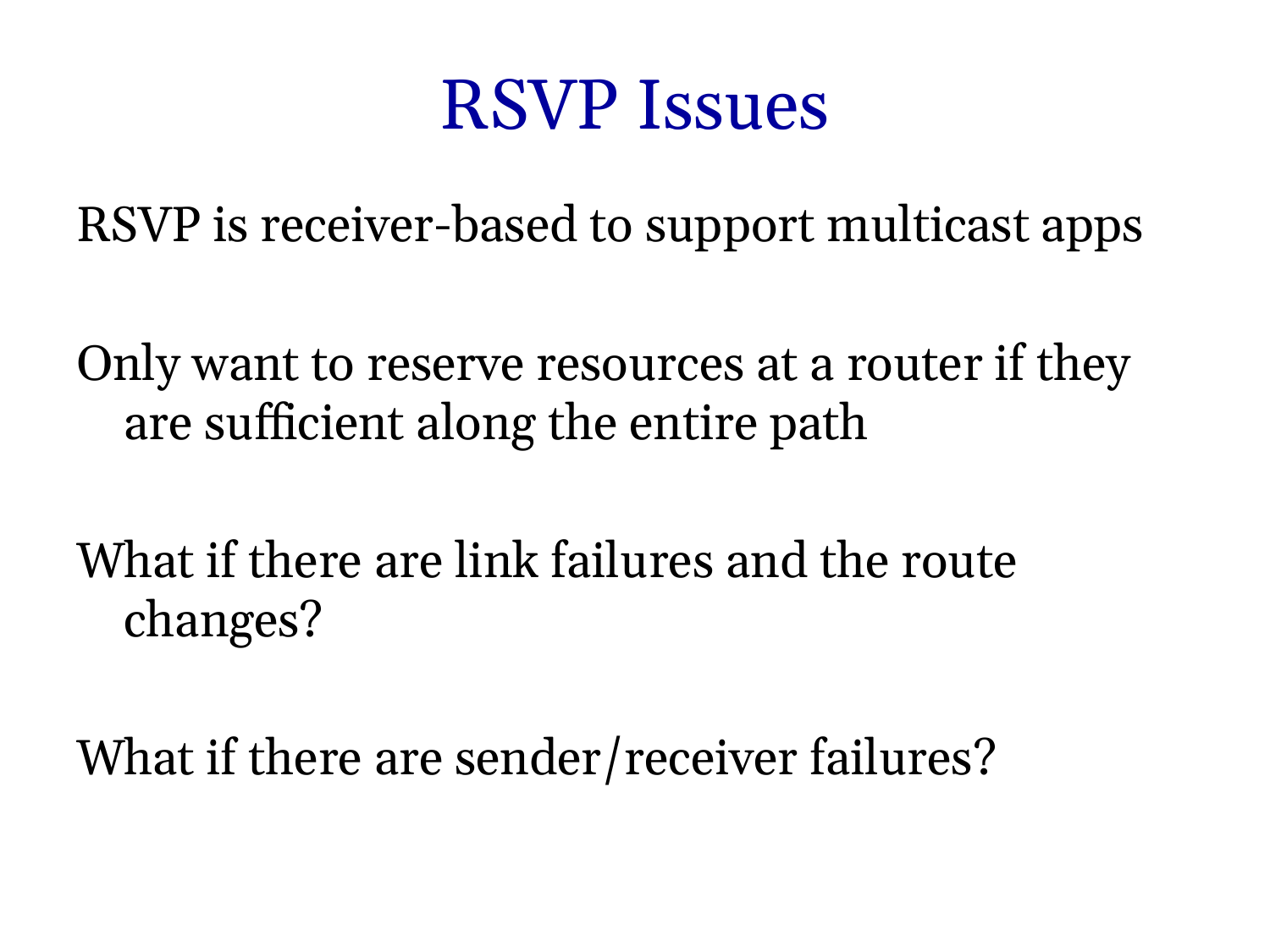

# RSVP Issues
RSVP is receiver-based to support multicast apps

Only want to reserve resources at a router if they are sufficient along the entire path

What if there are link failures and the route changes?

What if there are sender/receiver failures?